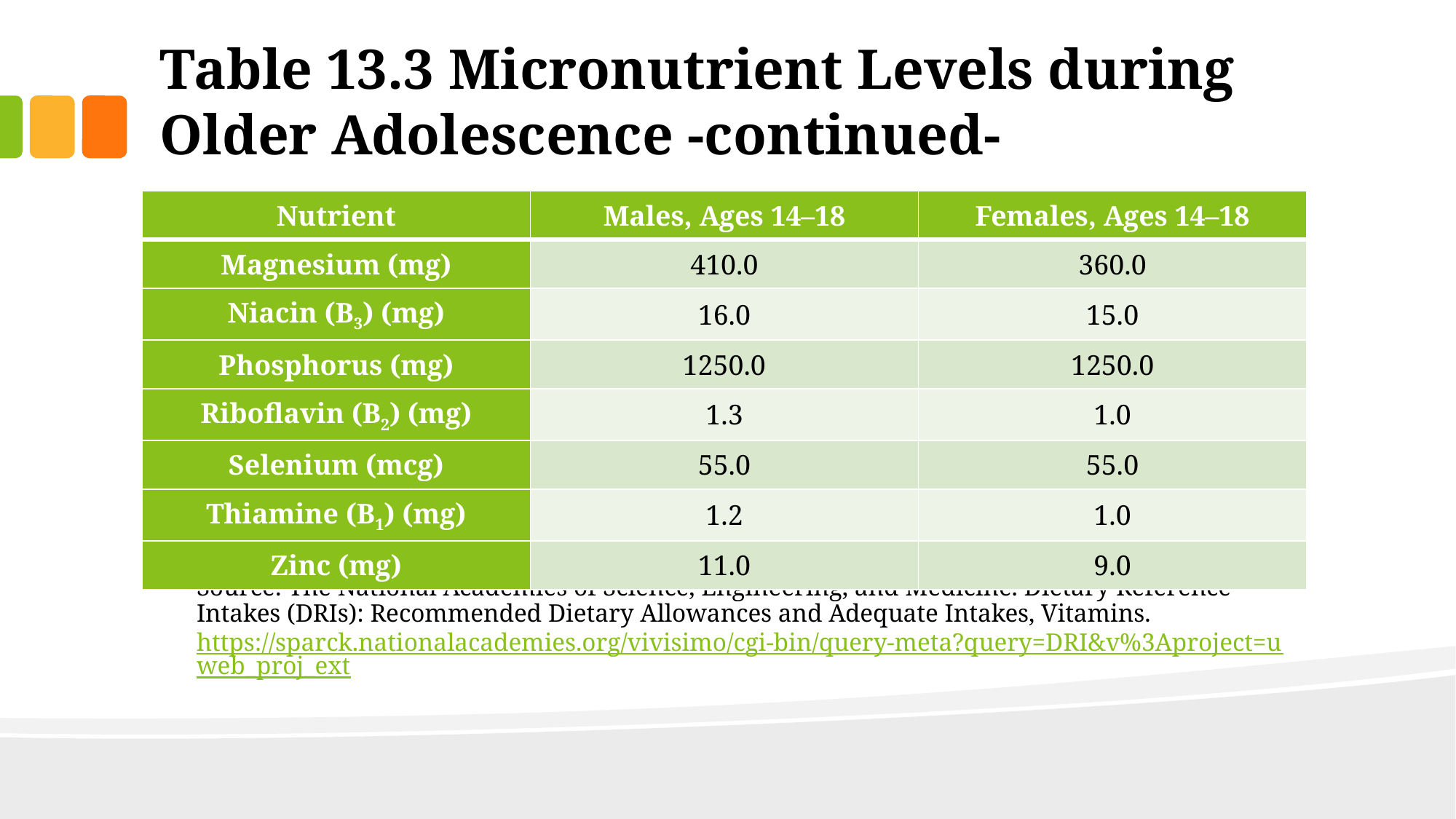

# Table 13.3 Micronutrient Levels during Older Adolescence -continued-
| Nutrient | Males, Ages 14–18 | Females, Ages 14–18 |
| --- | --- | --- |
| Magnesium (mg) | 410.0 | 360.0 |
| Niacin (B3) (mg) | 16.0 | 15.0 |
| Phosphorus (mg) | 1250.0 | 1250.0 |
| Riboflavin (B2) (mg) | 1.3 | 1.0 |
| Selenium (mcg) | 55.0 | 55.0 |
| Thiamine (B1) (mg) | 1.2 | 1.0 |
| Zinc (mg) | 11.0 | 9.0 |

Source: The National Academies of Science, Engineering, and Medicine. Dietary Reference Intakes (DRIs): Recommended Dietary Allowances and Adequate Intakes, Vitamins. https://sparck.nationalacademies.org/vivisimo/cgi-bin/query-meta?query=DRI&v%3Aproject=uweb_proj_ext